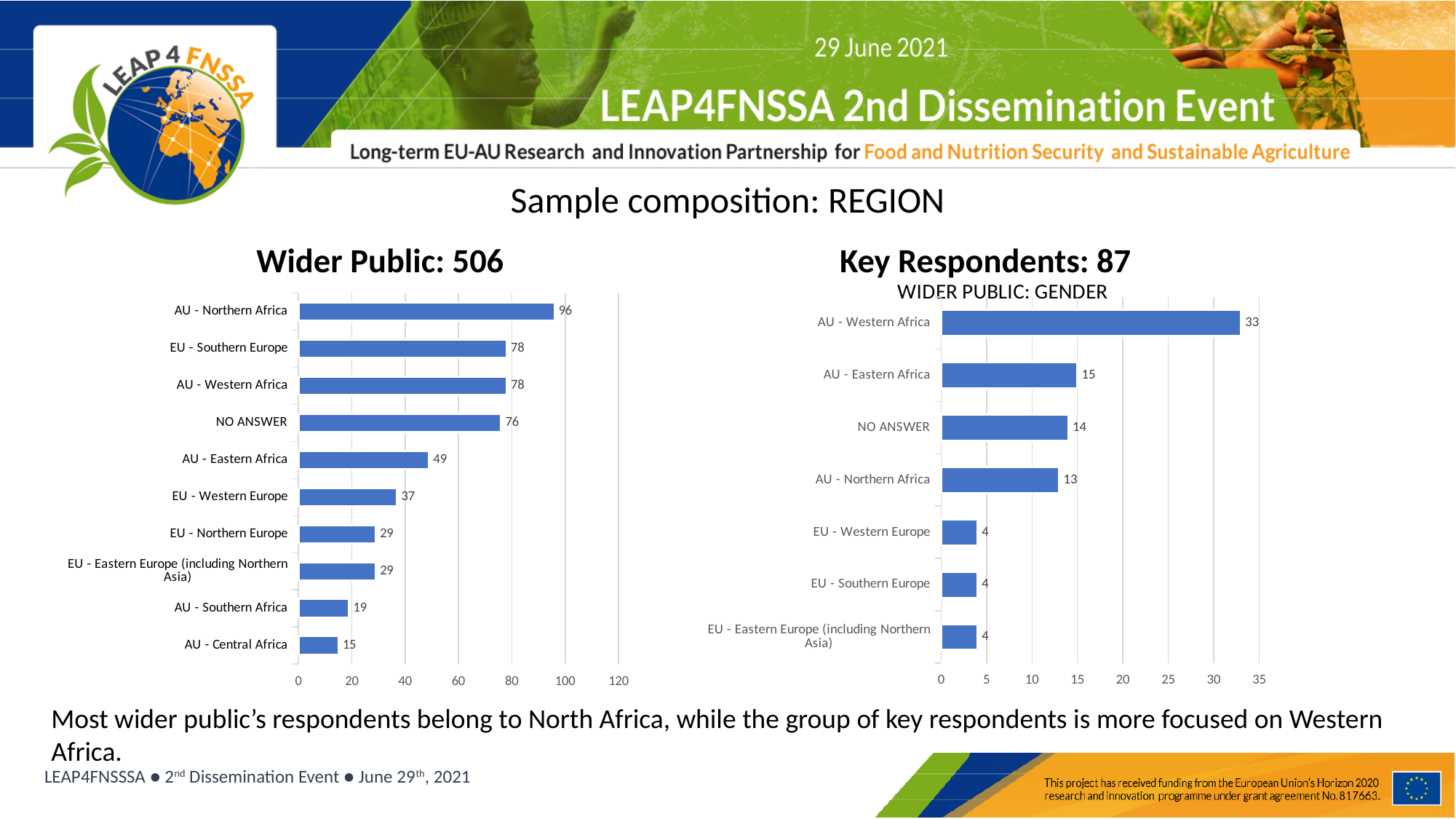

# Sample composition: REGION
Key Respondents: 87
Wider Public: 506

### Chart: WIDER PUBLIC: GENDER

| Category |
|---|

### Chart

| Category |  |
|---|---|
| EU - Eastern Europe (including Northern Asia) | 4.0 |
| EU - Southern Europe | 4.0 |
| EU - Western Europe | 4.0 |
| AU - Northern Africa | 13.0 |
| NO ANSWER | 14.0 |
| AU - Eastern Africa | 15.0 |
| AU - Western Africa | 33.0 |

### Chart

| Category |  |
|---|---|
| AU - Central Africa | 15.0 |
| AU - Southern Africa | 19.0 |
| EU - Eastern Europe (including Northern Asia) | 29.0 |
| EU - Northern Europe | 29.0 |
| EU - Western Europe | 37.0 |
| AU - Eastern Africa | 49.0 |
| NO ANSWER | 76.0 |
| AU - Western Africa | 78.0 |
| EU - Southern Europe | 78.0 |
| AU - Northern Africa | 96.0 |
Most wider public’s respondents belong to North Africa, while the group of key respondents is more focused on Western Africa.